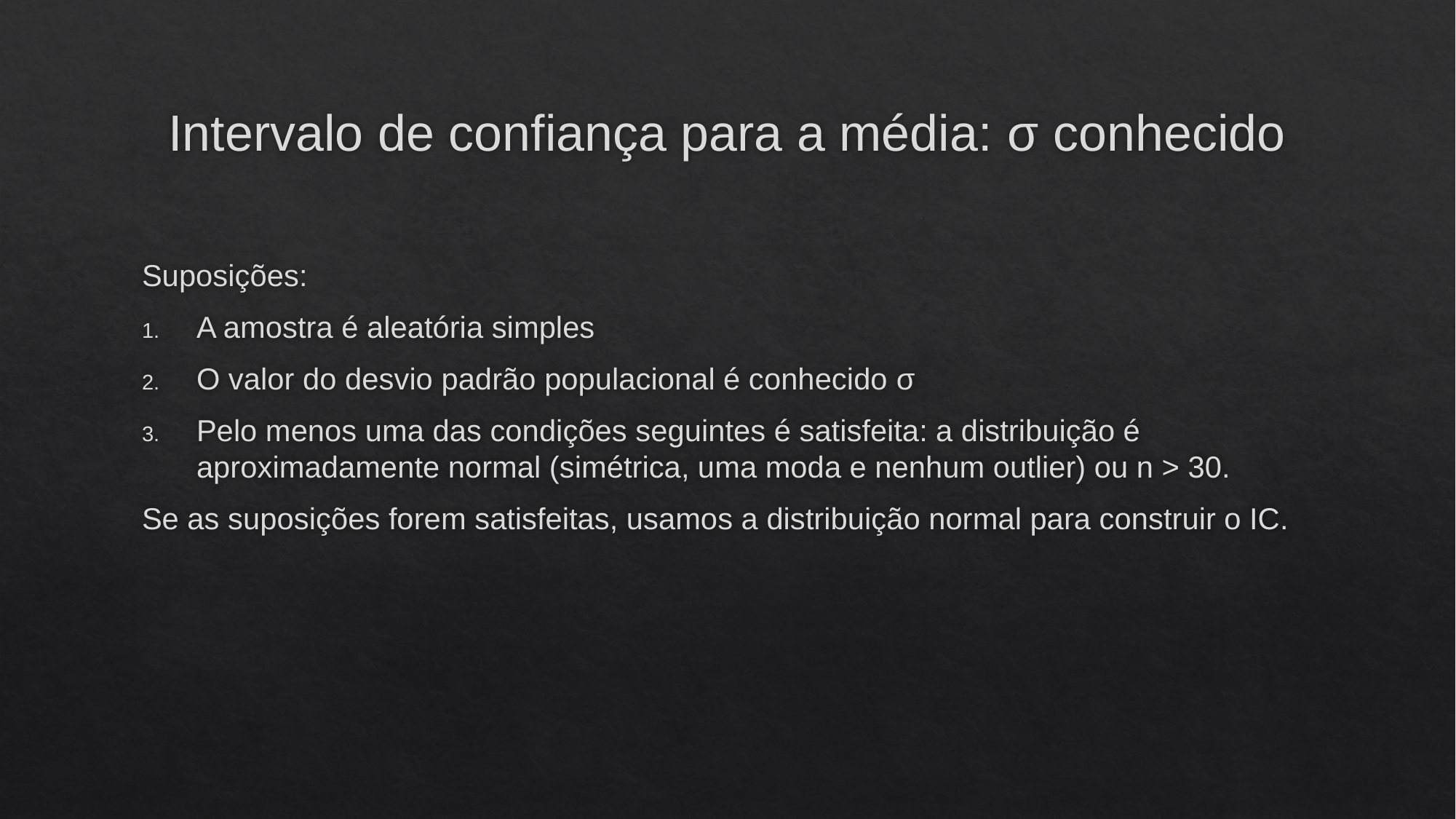

# Intervalo de confiança para a média: σ conhecido
Suposições:
A amostra é aleatória simples
O valor do desvio padrão populacional é conhecido σ
Pelo menos uma das condições seguintes é satisfeita: a distribuição é aproximadamente normal (simétrica, uma moda e nenhum outlier) ou n > 30.
Se as suposições forem satisfeitas, usamos a distribuição normal para construir o IC.